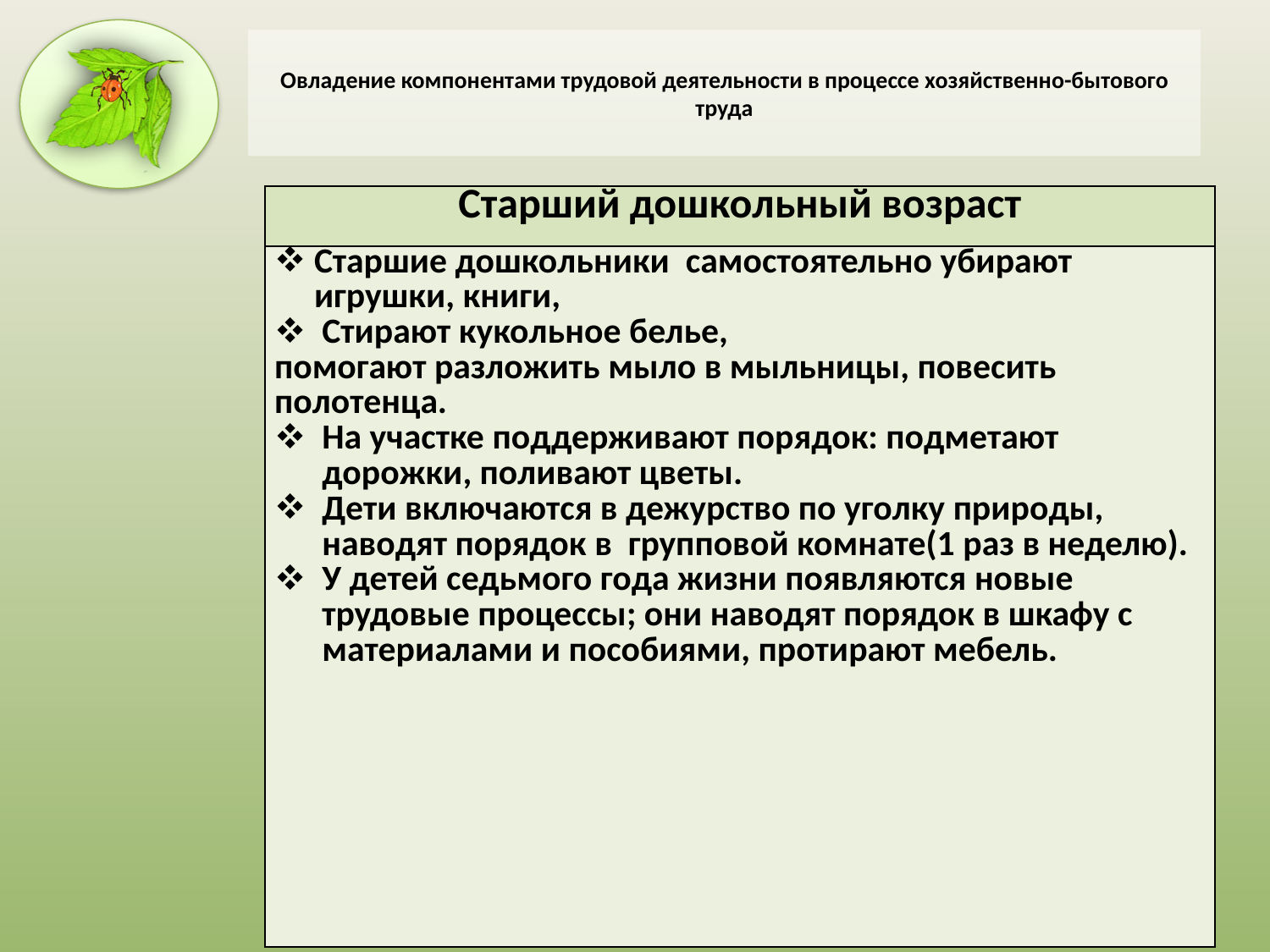

# Овладение компонентами трудовой деятельности в процессе хозяйственно-бытового труда
| Старший дошкольный возраст |
| --- |
| Старшие дошкольники самостоятельно убирают игрушки, книги, Стирают кукольное белье, помогают разложить мыло в мыльницы, повесить полотенца. На участке поддерживают порядок: подметают дорожки, поливают цветы. Дети включаются в дежурство по уголку природы, наводят порядок в групповой комнате(1 раз в неделю). У детей седьмого года жизни появляются новые трудовые процессы; они наводят порядок в шкафу с материалами и пособиями, протирают мебель. |